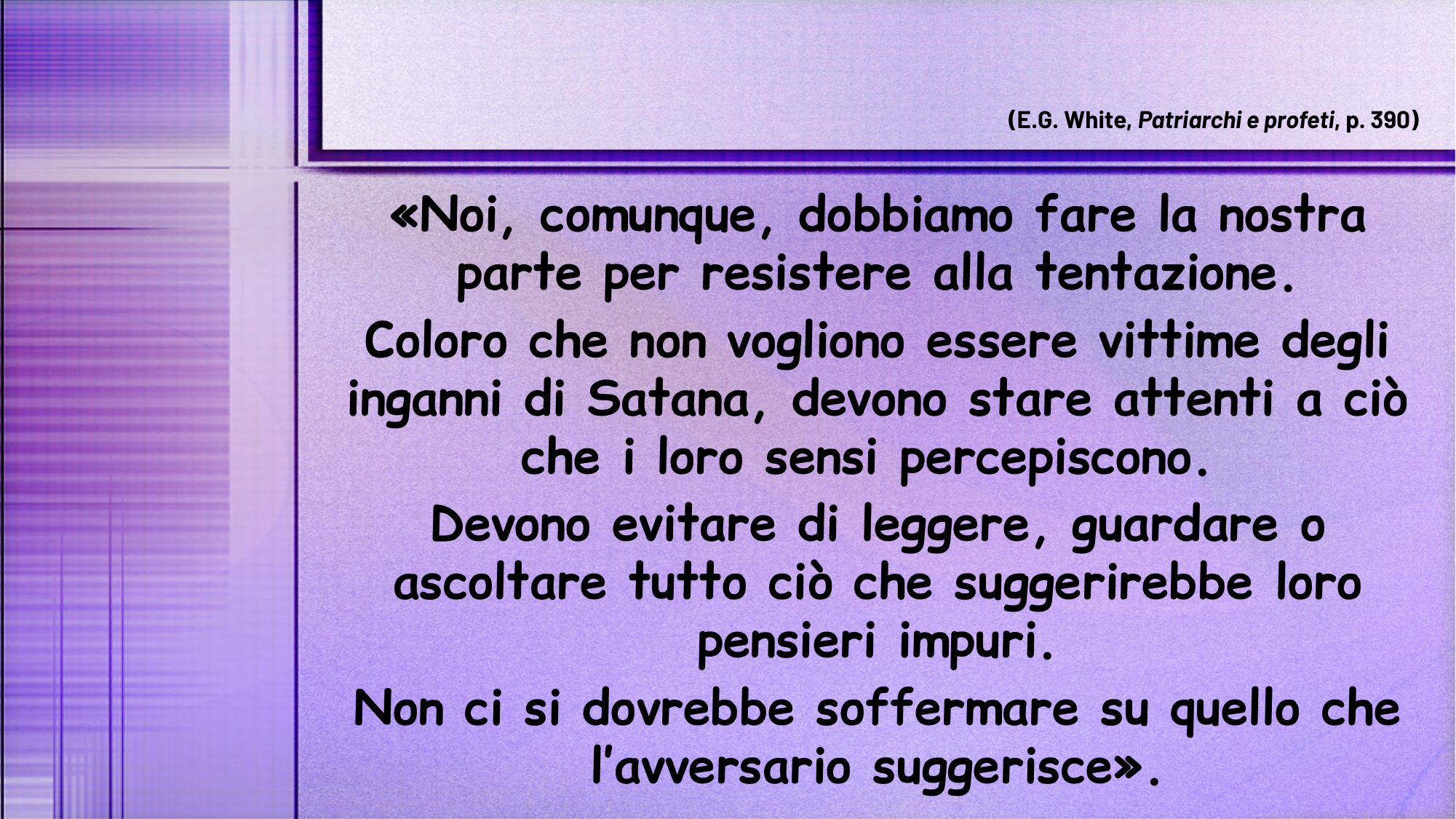

(E.G. White, Patriarchi e profeti, p. 390)
«Noi, comunque, dobbiamo fare la nostra parte per resistere alla tentazione.
Coloro che non vogliono essere vittime degli inganni di Satana, devono stare attenti a ciò che i loro sensi percepiscono.
Devono evitare di leggere, guardare o ascoltare tutto ciò che suggerirebbe loro pensieri impuri.
Non ci si dovrebbe soffermare su quello che l’avversario suggerisce».